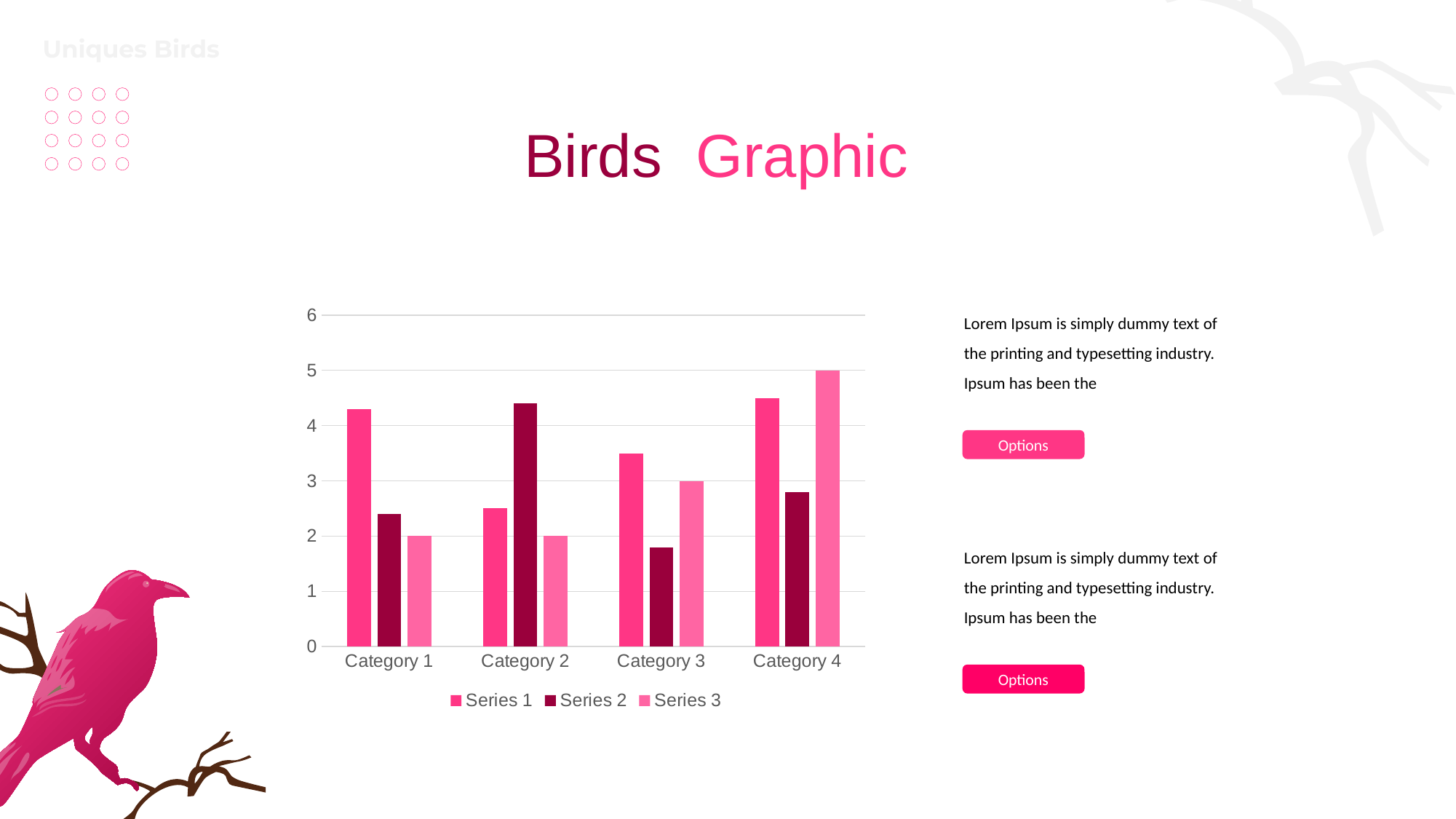

Uniques Birds

Birds  Graphic

### Chart

| Category | Series 1 | Series 2 | Series 3 |
|---|---|---|---|
| Category 1 | 4.3 | 2.4 | 2.0 |
| Category 2 | 2.5 | 4.4 | 2.0 |
| Category 3 | 3.5 | 1.8 | 3.0 |
| Category 4 | 4.5 | 2.8 | 5.0 |
Lorem Ipsum is simply dummy text of the printing and typesetting industry. Ipsum has been the
Options
Lorem Ipsum is simply dummy text of the printing and typesetting industry. Ipsum has been the

Options